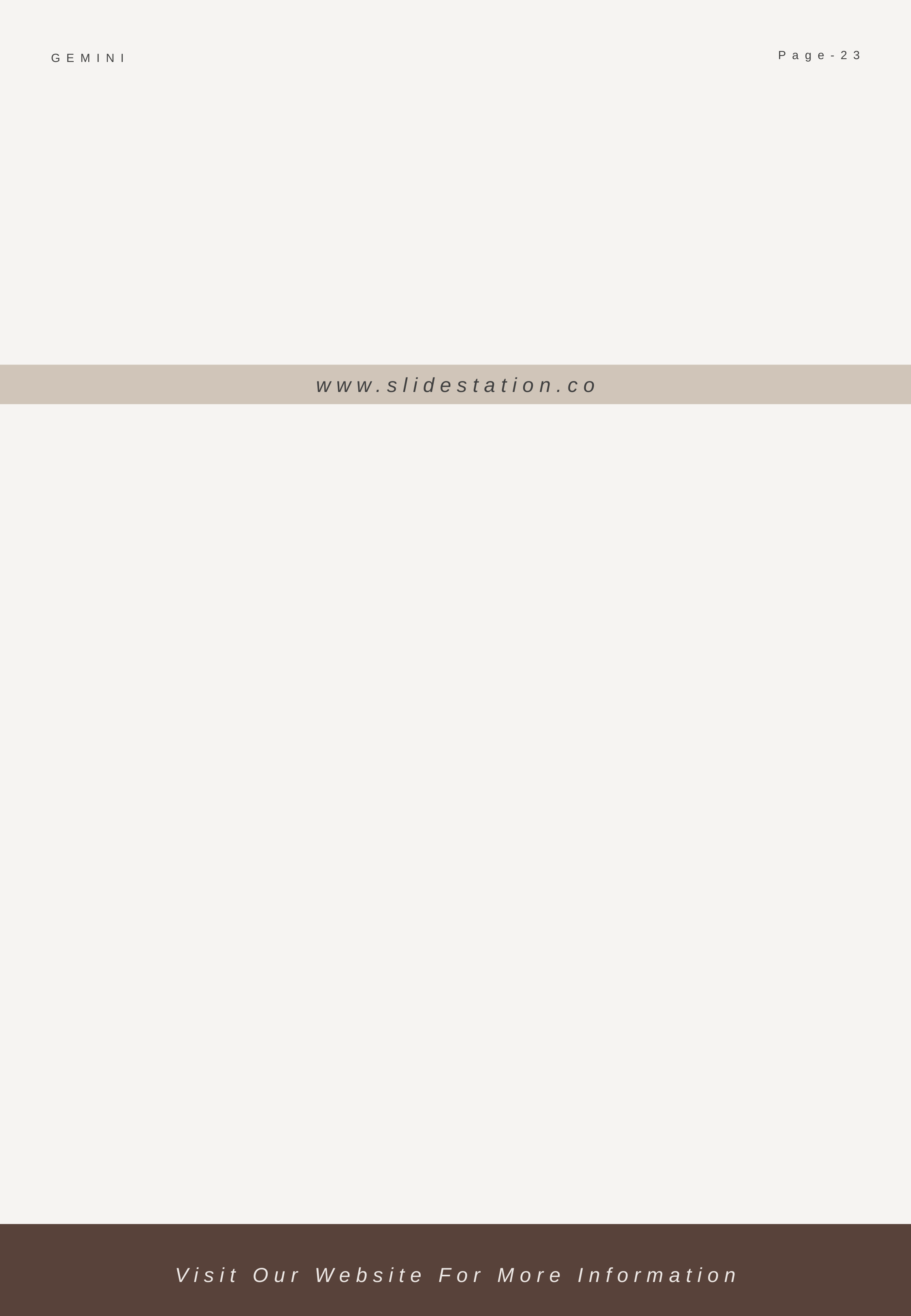

Page-23
GEMINI

www.slidestation.co

Visit Our Website For More Information